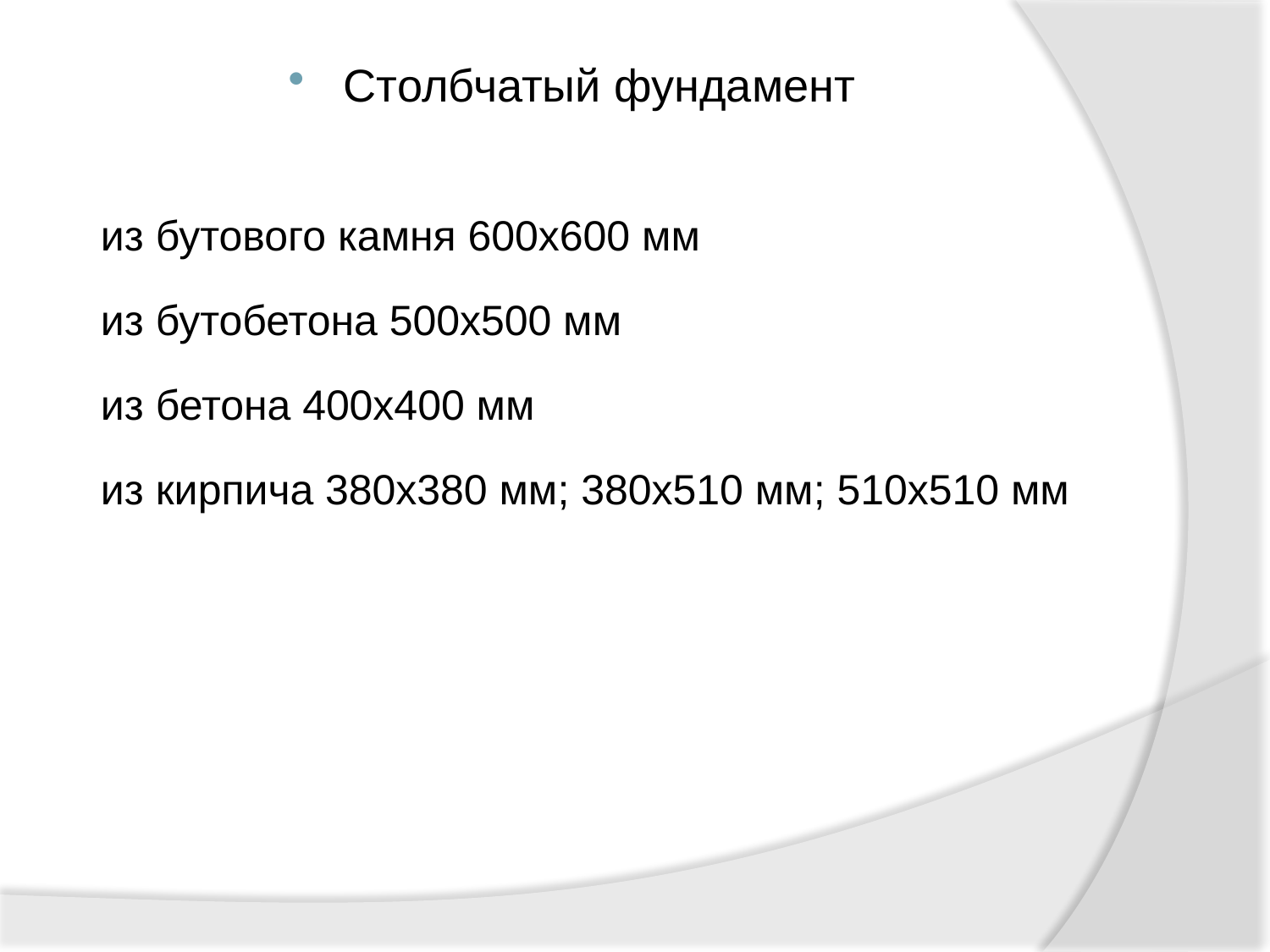

Столбчатый фундамент

	из бутового камня 600х600 мм
	из бутобетона 500х500 мм
	из бетона 400х400 мм
	из кирпича 380х380 мм; 380х510 мм; 510х510 мм